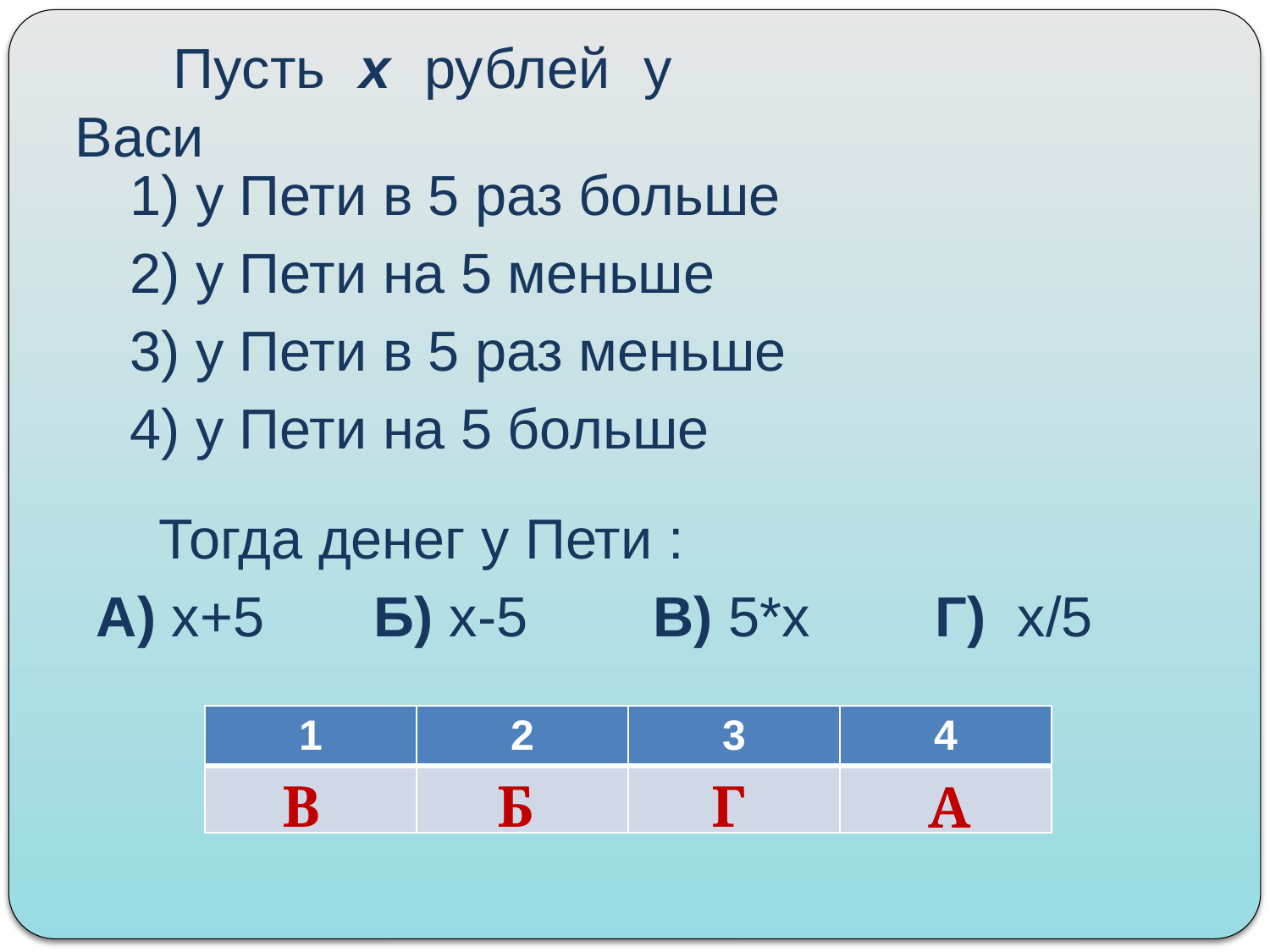

Пусть х рублей у Васи
    1) у Пети в 5 раз больше
    2) у Пети на 5 меньше
    3) у Пети в 5 раз меньше
    4) у Пети на 5 больше
    Тогда денег у Пети :
А) х+5       Б) х-5        В) 5*х        Г)  х/5
| 1 | 2 | 3 | 4 |
| --- | --- | --- | --- |
|  |  |  |  |
В
Б
Г
А